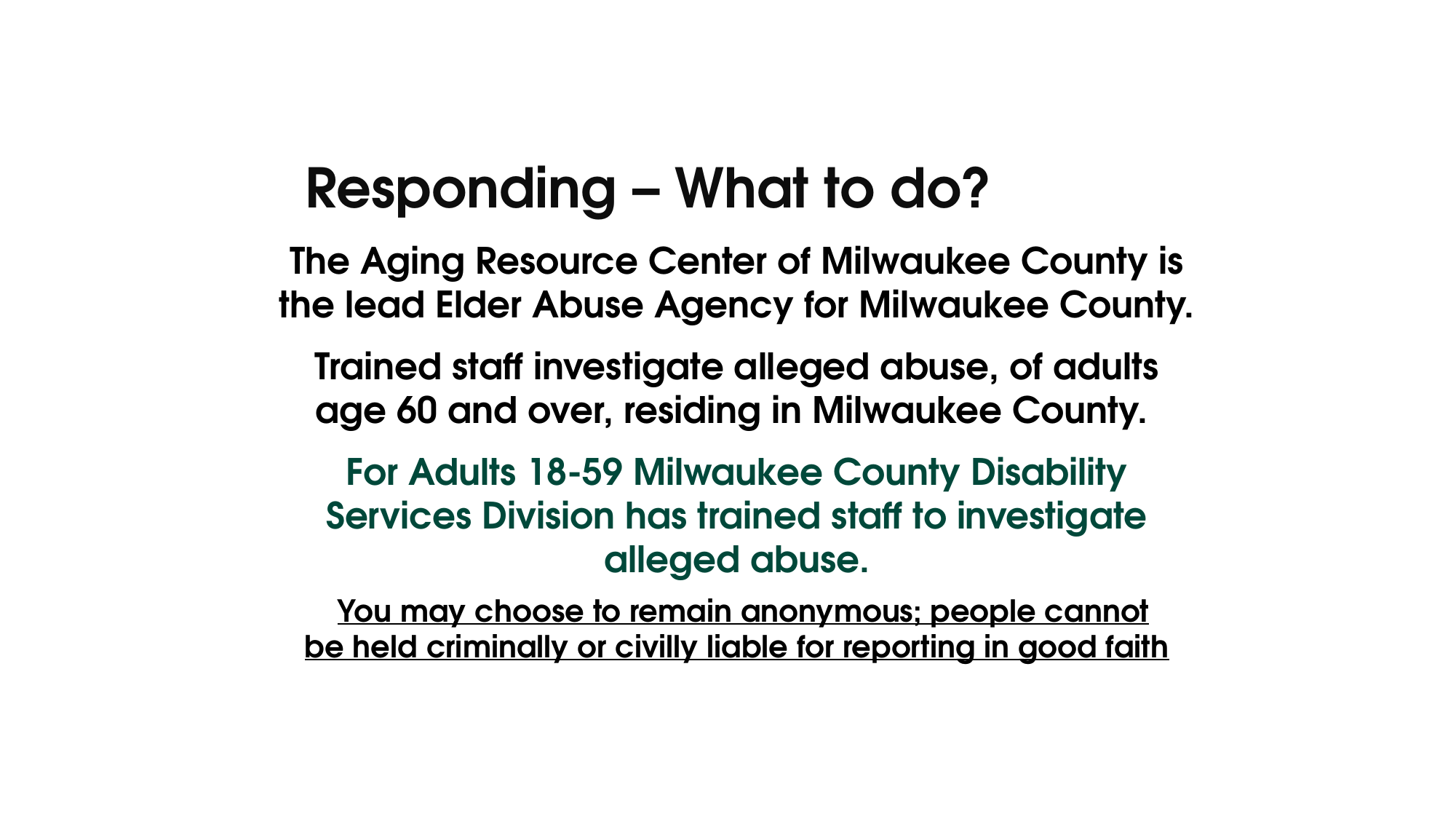

Responding – What to do?
The Aging Resource Center of Milwaukee County is the lead Elder Abuse Agency for Milwaukee County.
Trained staff investigate alleged abuse, of adults age 60 and over, residing in Milwaukee County.
For Adults 18-59 Milwaukee County Disability Services Division has trained staff to investigate alleged abuse.
 You may choose to remain anonymous; people cannot
be held criminally or civilly liable for reporting in good faith